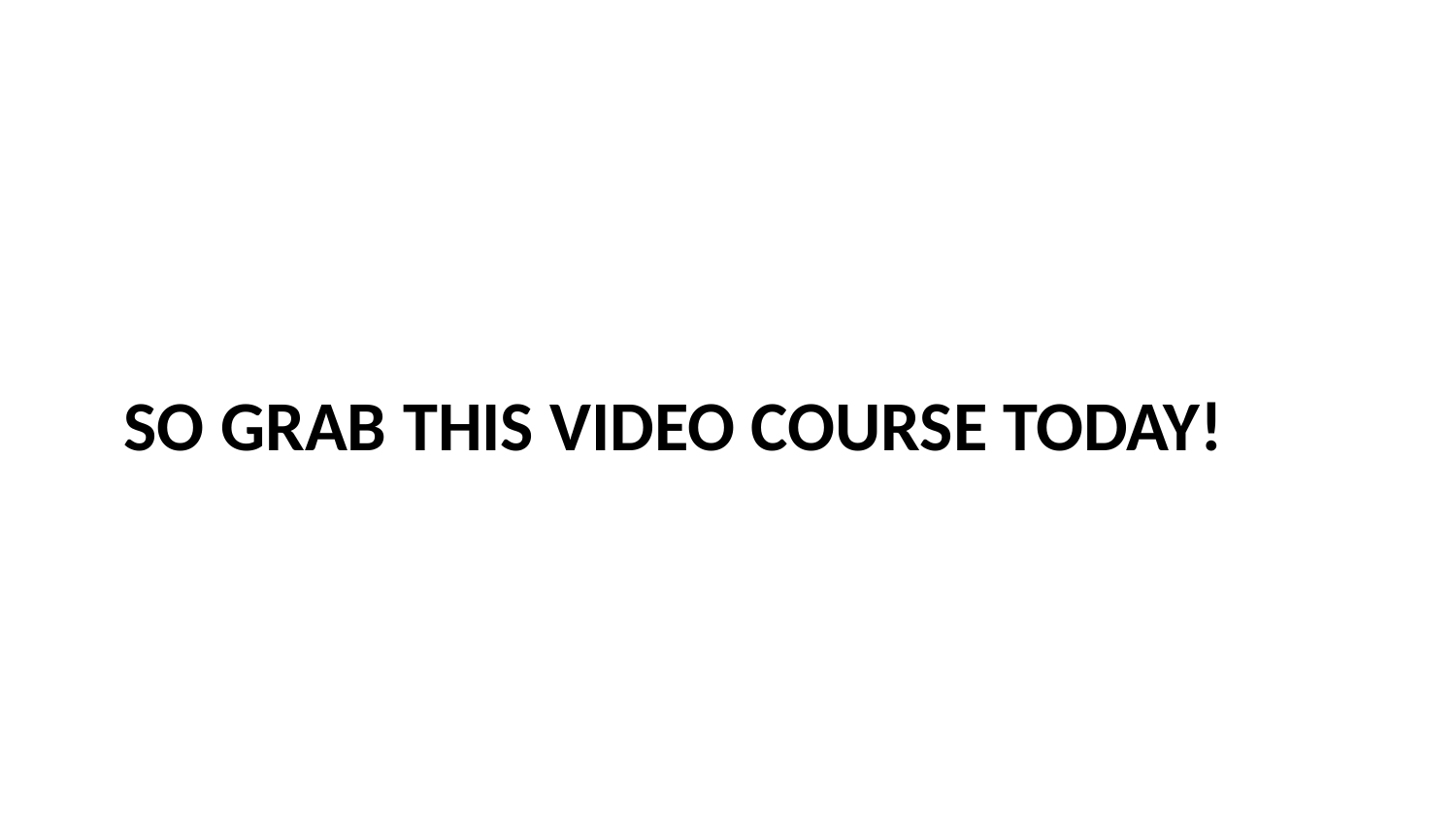

# So grab this video course today!